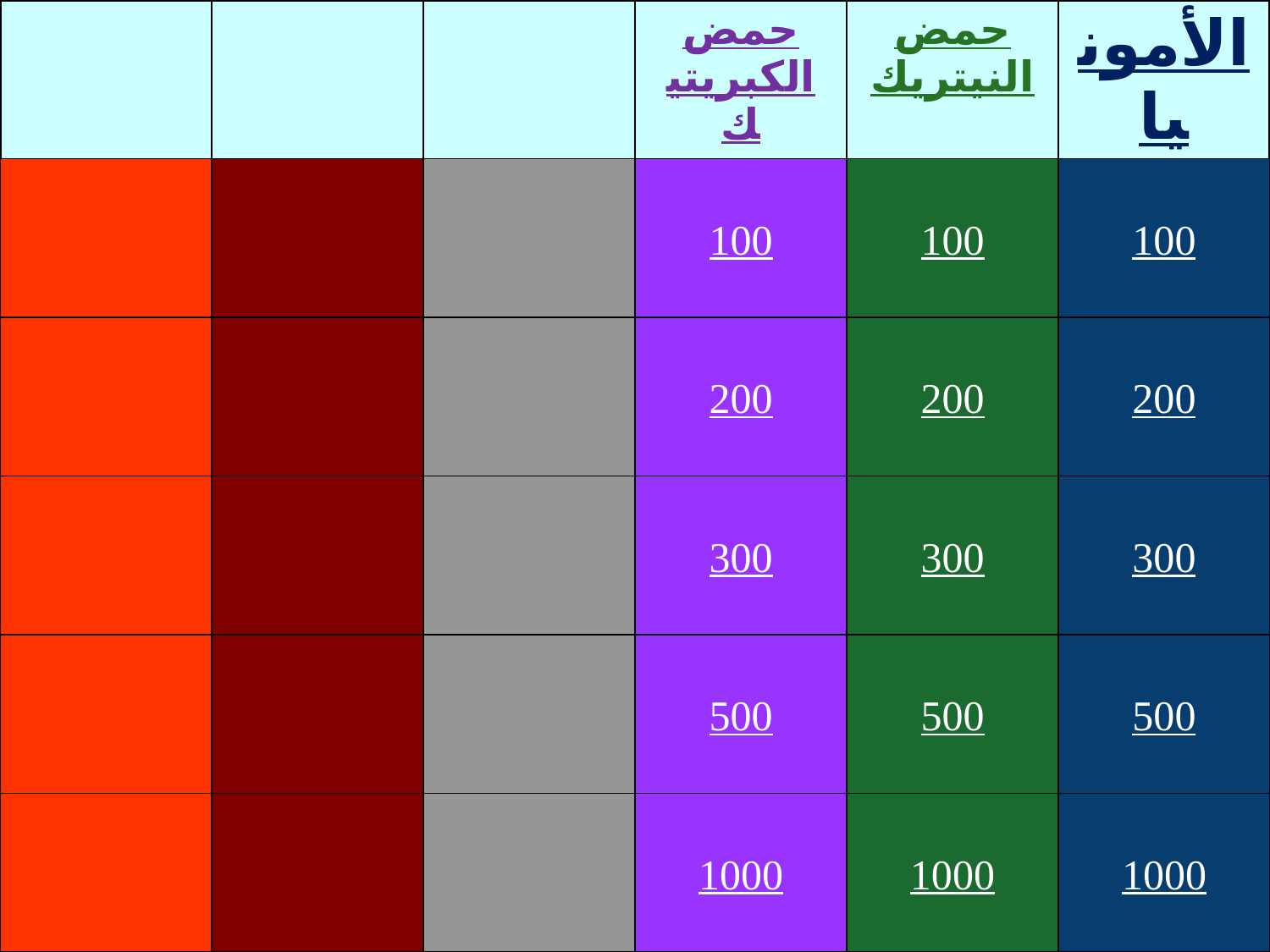

|  |  |  | حمض الكبريتيك | حمض النيتريك | الأمونيا |
| --- | --- | --- | --- | --- | --- |
|  |  |  |  |  |  |
|  |  |  |  |  |  |
|  |  |  |  |  |  |
|  |  |  |  |  |  |
|  |  |  |  |  |  |

100
100
100

200
200
200

300
300
300

500
500
500

1000
1000
1000